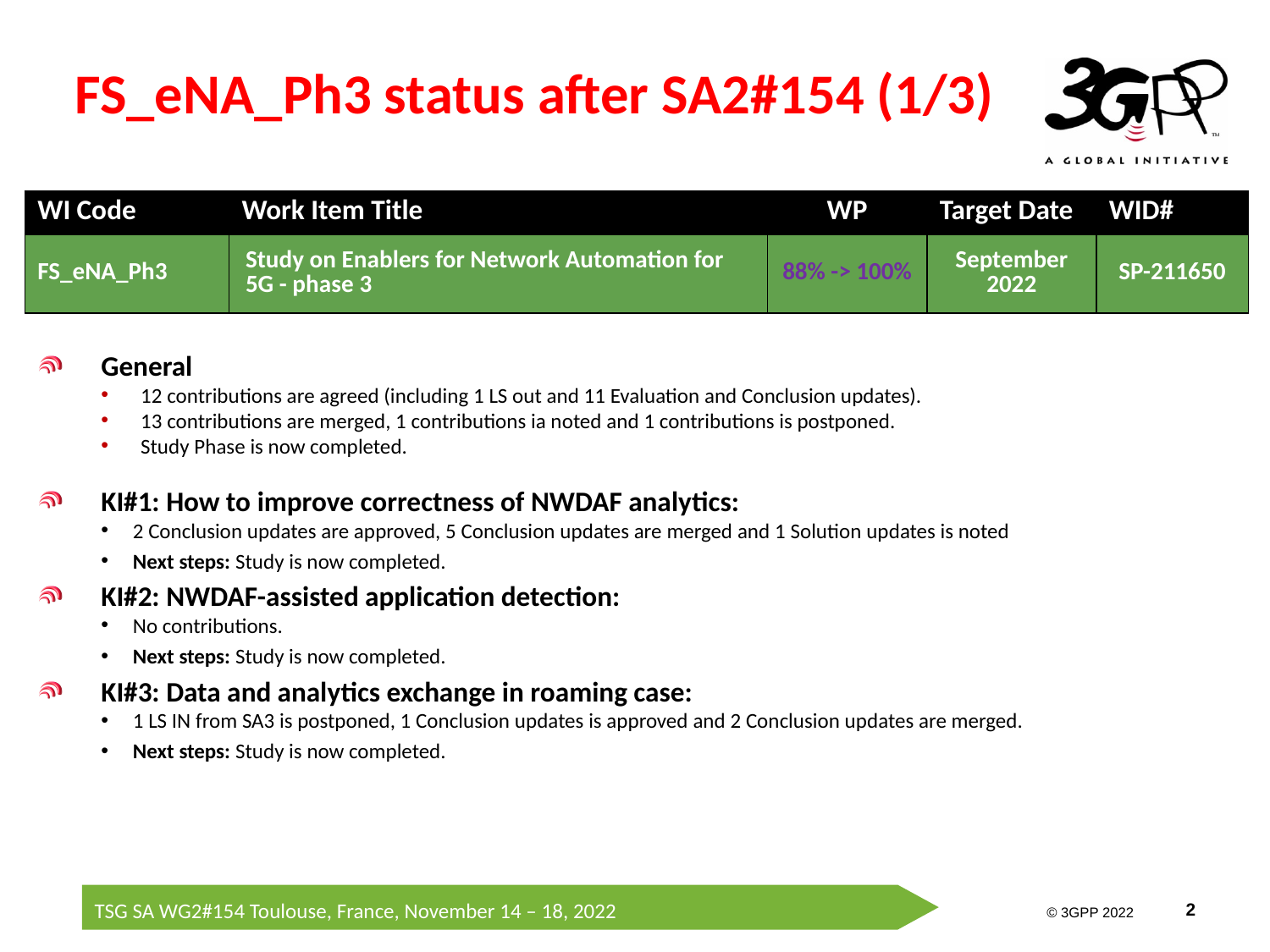

# FS_eNA_Ph3 status after SA2#154 (1/3)
| WI Code | Work Item Title | WP | Target Date | WID# |
| --- | --- | --- | --- | --- |
| FS\_eNA\_Ph3 | Study on Enablers for Network Automation for 5G - phase 3 | 88% -> 100% | September 2022 | SP-211650 |
General
12 contributions are agreed (including 1 LS out and 11 Evaluation and Conclusion updates).
13 contributions are merged, 1 contributions ia noted and 1 contributions is postponed.
Study Phase is now completed.

KI#1: How to improve correctness of NWDAF analytics:
2 Conclusion updates are approved, 5 Conclusion updates are merged and 1 Solution updates is noted
Next steps: Study is now completed.
KI#2: NWDAF-assisted application detection:
No contributions.
Next steps: Study is now completed.
KI#3: Data and analytics exchange in roaming case:
1 LS IN from SA3 is postponed, 1 Conclusion updates is approved and 2 Conclusion updates are merged.
Next steps: Study is now completed.